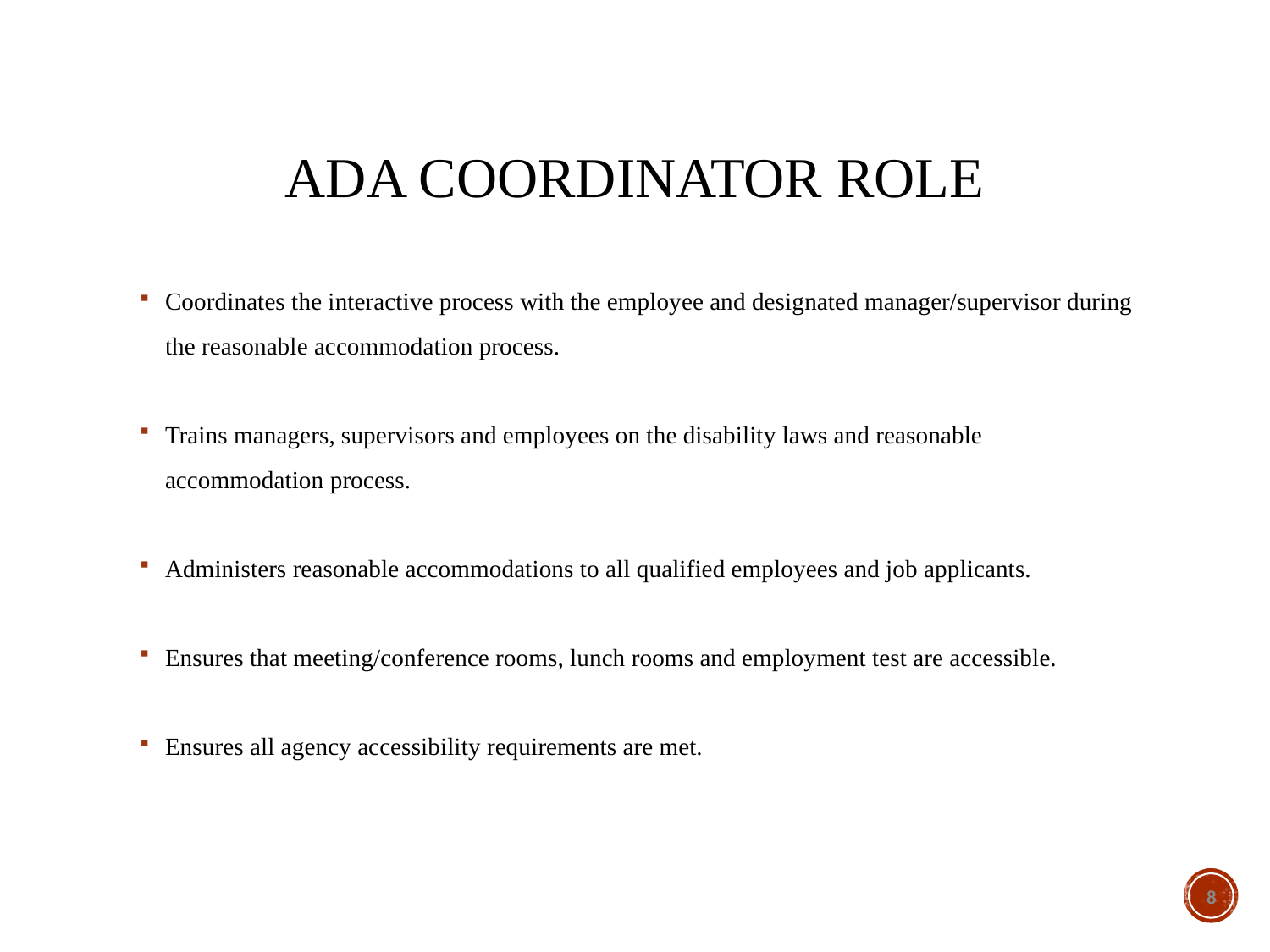

# ADA COORDINATOR ROLE
Coordinates the interactive process with the employee and designated manager/supervisor during the reasonable accommodation process.

Trains managers, supervisors and employees on the disability laws and reasonable accommodation process.

Administers reasonable accommodations to all qualified employees and job applicants.

Ensures that meeting/conference rooms, lunch rooms and employment test are accessible.

Ensures all agency accessibility requirements are met.
8